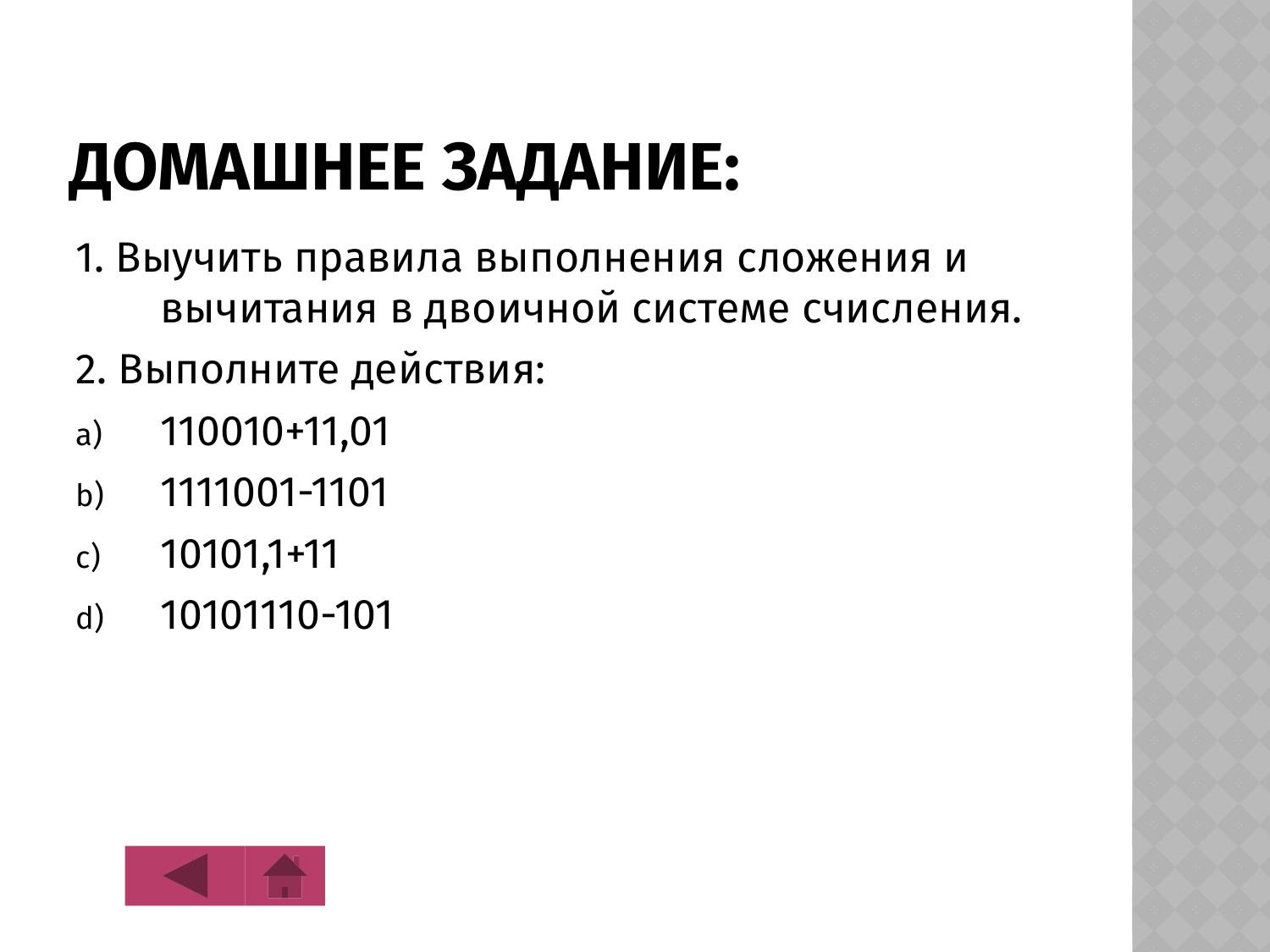

# Домашнее задание:
1. Выучить правила выполнения сложения и вычитания в двоичной системе счисления.
2. Выполните действия:
110010+11,01
1111001-1101
10101,1+11
10101110-101